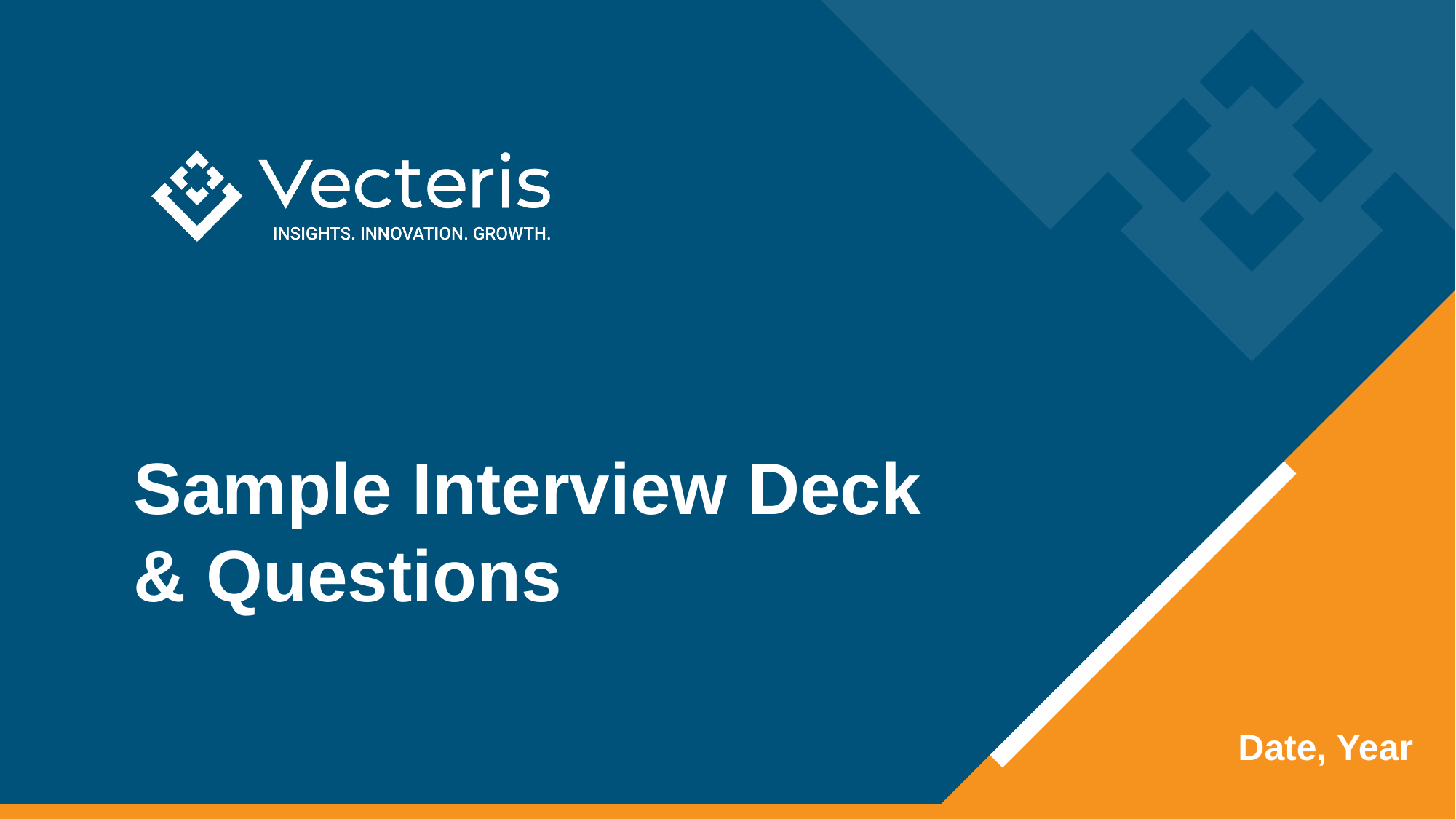

Sample Interview Deck & Questions
Date, Year